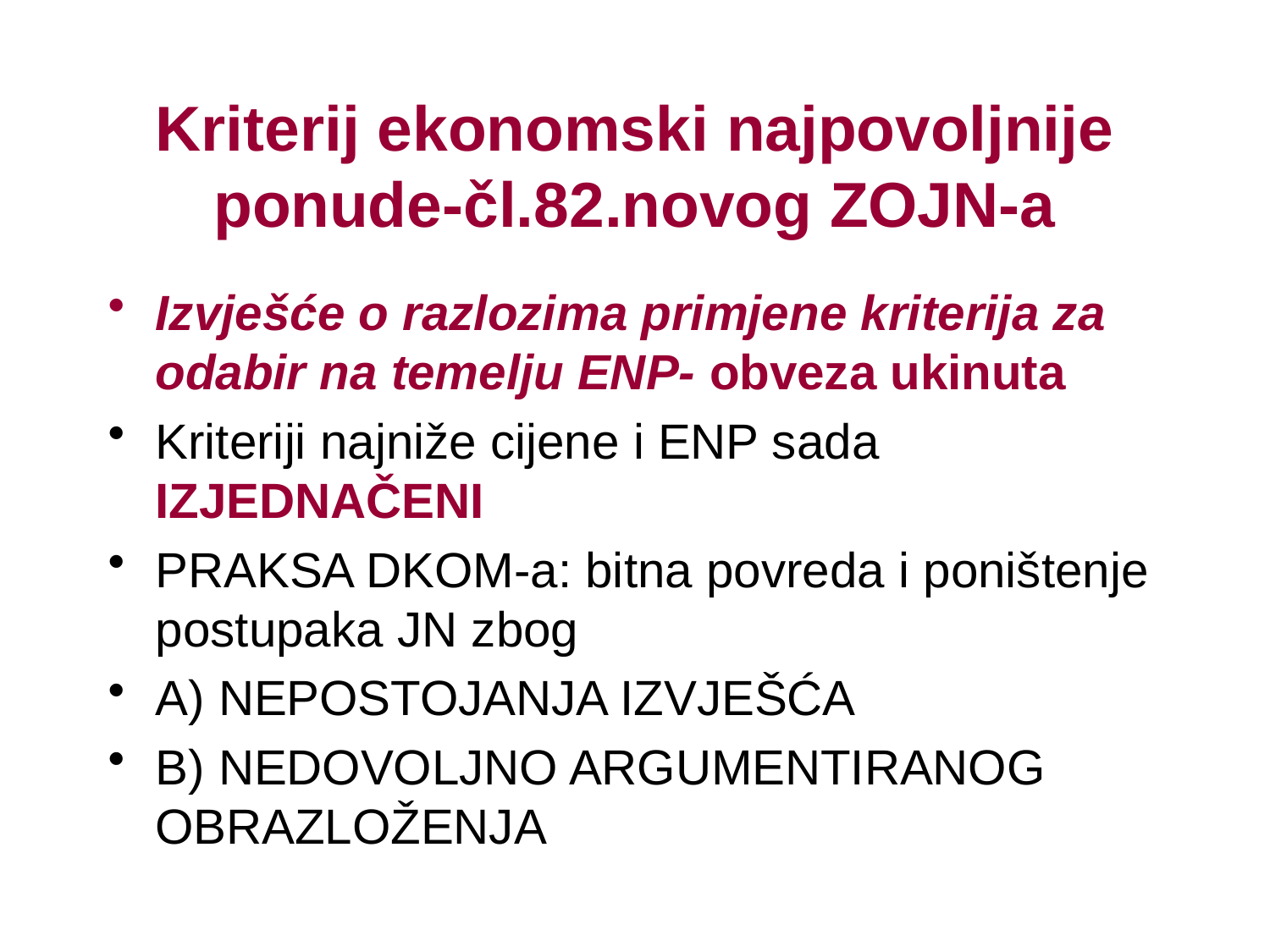

# Kriterij ekonomski najpovoljnije ponude-čl.82.novog ZOJN-a
Izvješće o razlozima primjene kriterija za odabir na temelju ENP- obveza ukinuta
Kriteriji najniže cijene i ENP sada IZJEDNAČENI
PRAKSA DKOM-a: bitna povreda i poništenje postupaka JN zbog
A) NEPOSTOJANJA IZVJEŠĆA
B) NEDOVOLJNO ARGUMENTIRANOG OBRAZLOŽENJA